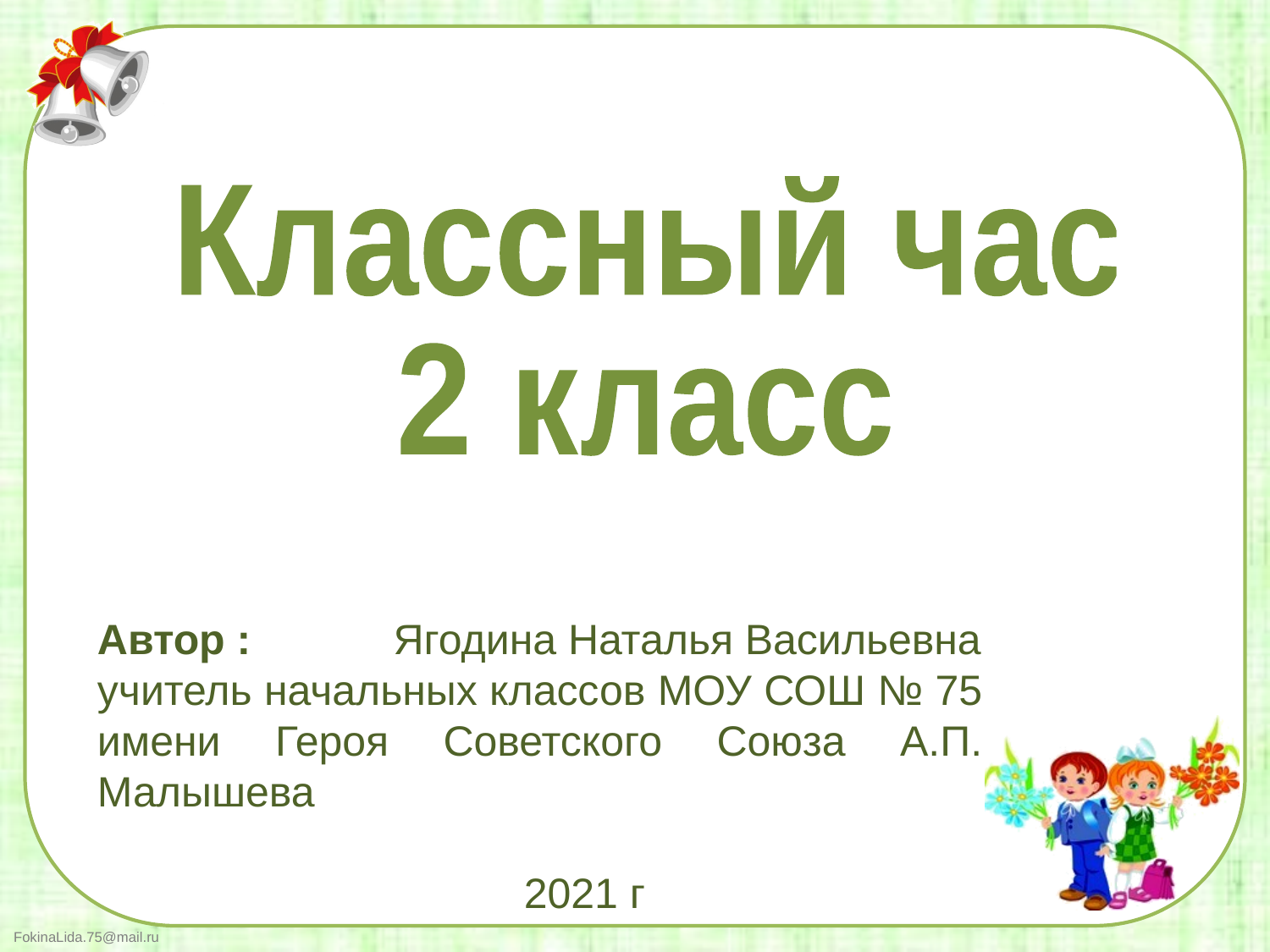

Классный час
2 класс
Автор :            Ягодина Наталья Васильевна
учитель начальных классов МОУ СОШ № 75 имени Героя Советского Союза А.П. Малышева

                                    2021 г